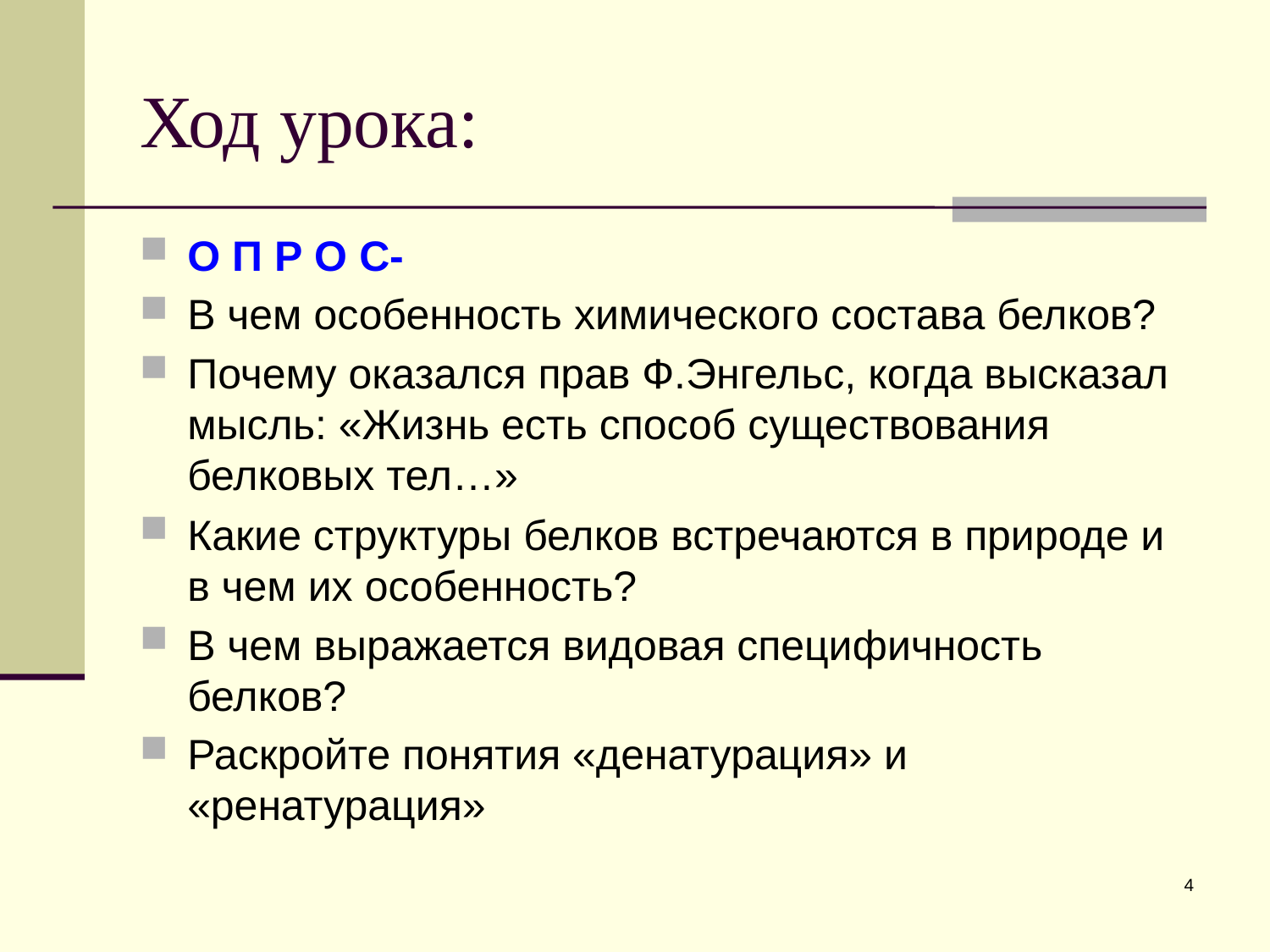

# Ход урока:
О П Р О С-
В чем особенность химического состава белков?
Почему оказался прав Ф.Энгельс, когда высказал мысль: «Жизнь есть способ существования белковых тел…»
Какие структуры белков встречаются в природе и в чем их особенность?
В чем выражается видовая специфичность белков?
Раскройте понятия «денатурация» и «ренатурация»

4